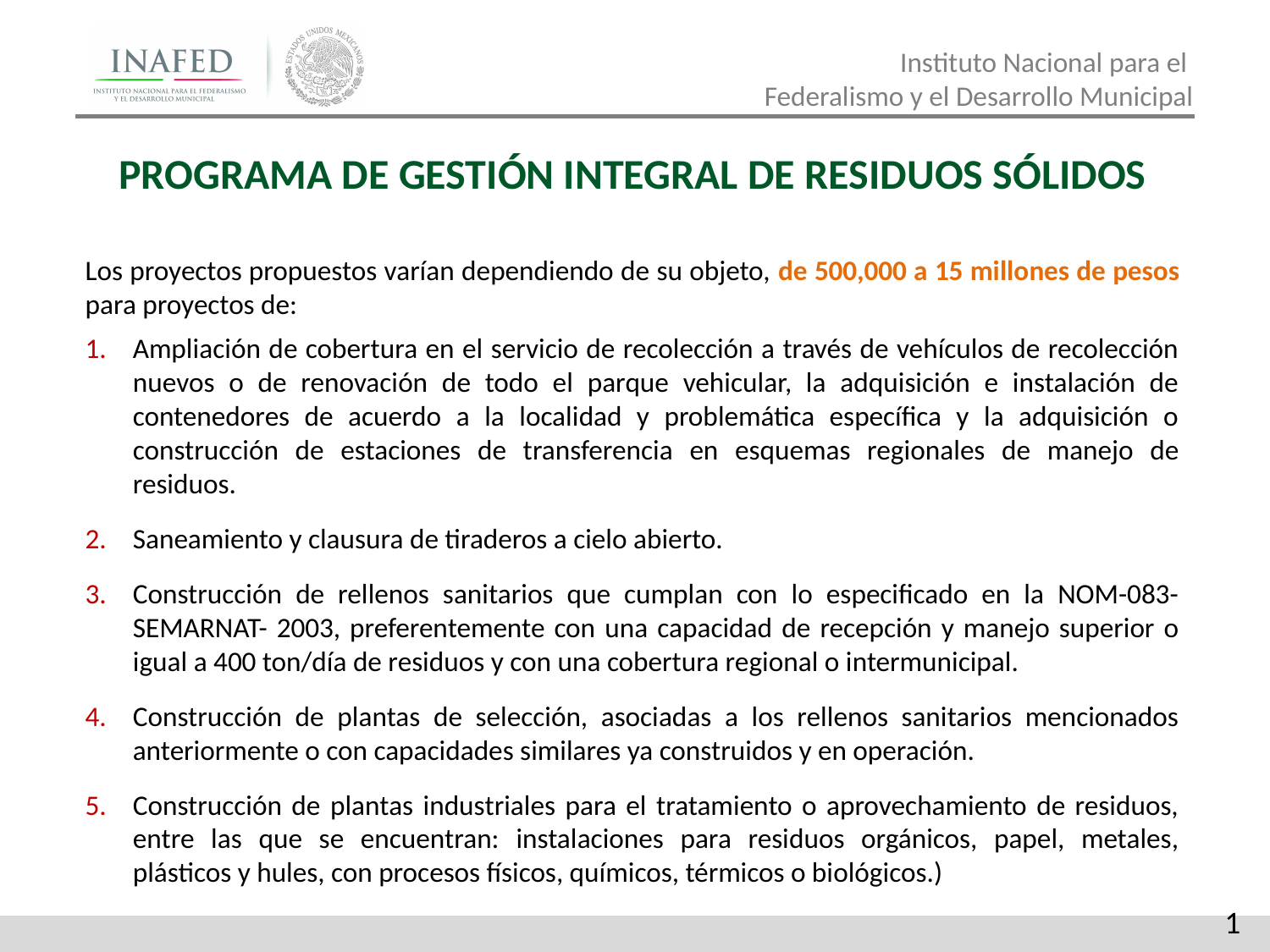

PROGRAMA DE GESTIÓN INTEGRAL DE RESIDUOS SÓLIDOS
Los proyectos propuestos varían dependiendo de su objeto, de 500,000 a 15 millones de pesos para proyectos de:
Ampliación de cobertura en el servicio de recolección a través de vehículos de recolección nuevos o de renovación de todo el parque vehicular, la adquisición e instalación de contenedores de acuerdo a la localidad y problemática específica y la adquisición o construcción de estaciones de transferencia en esquemas regionales de manejo de residuos.
Saneamiento y clausura de tiraderos a cielo abierto.
Construcción de rellenos sanitarios que cumplan con lo especificado en la NOM-083-SEMARNAT- 2003, preferentemente con una capacidad de recepción y manejo superior o igual a 400 ton/día de residuos y con una cobertura regional o intermunicipal.
Construcción de plantas de selección, asociadas a los rellenos sanitarios mencionados anteriormente o con capacidades similares ya construidos y en operación.
Construcción de plantas industriales para el tratamiento o aprovechamiento de residuos, entre las que se encuentran: instalaciones para residuos orgánicos, papel, metales, plásticos y hules, con procesos físicos, químicos, térmicos o biológicos.)
1